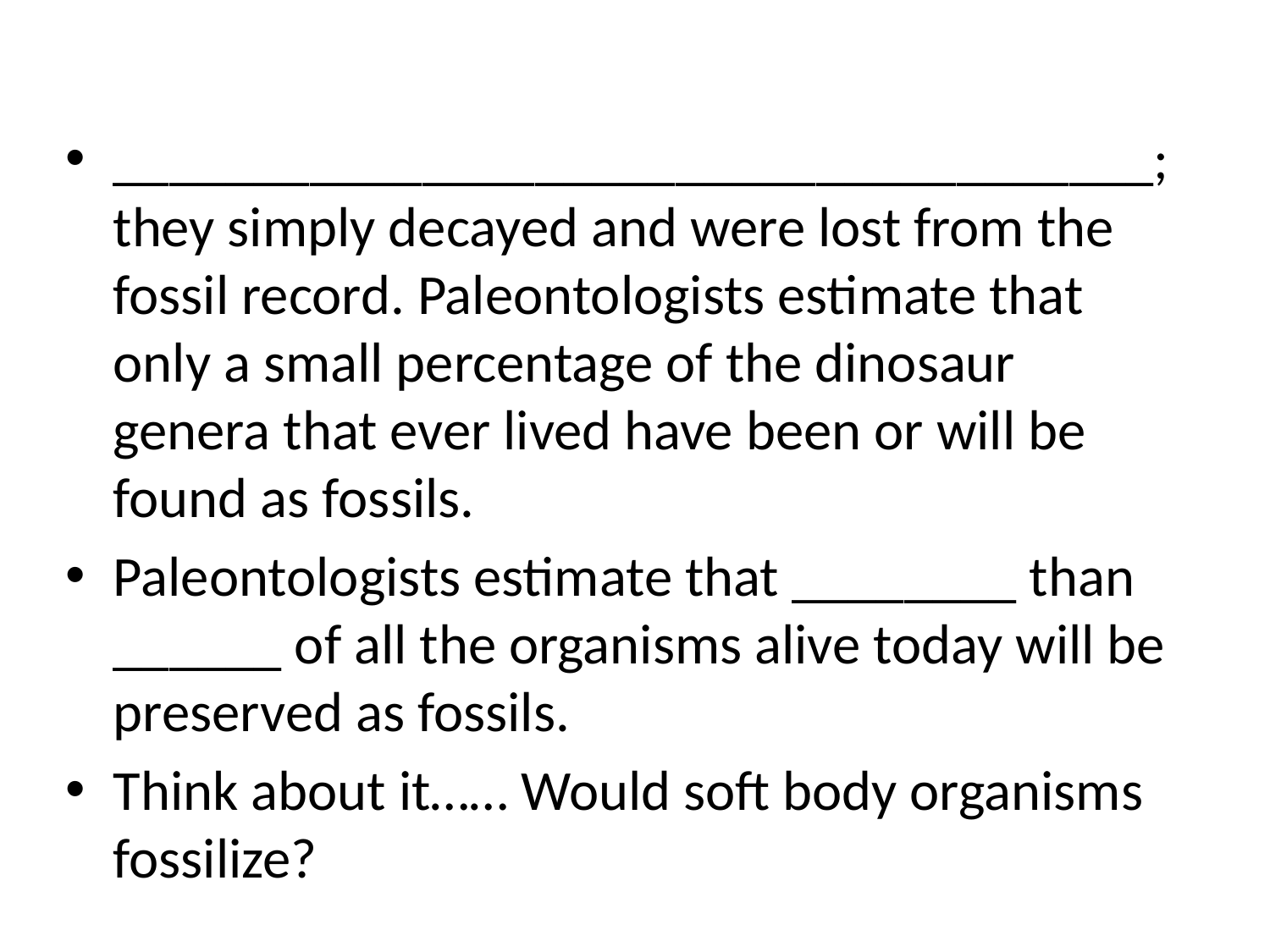

_____________________________________; they simply decayed and were lost from the fossil record. Paleontologists estimate that only a small percentage of the dinosaur genera that ever lived have been or will be found as fossils.
Paleontologists estimate that ________ than ______ of all the organisms alive today will be preserved as fossils.
Think about it…… Would soft body organisms fossilize?